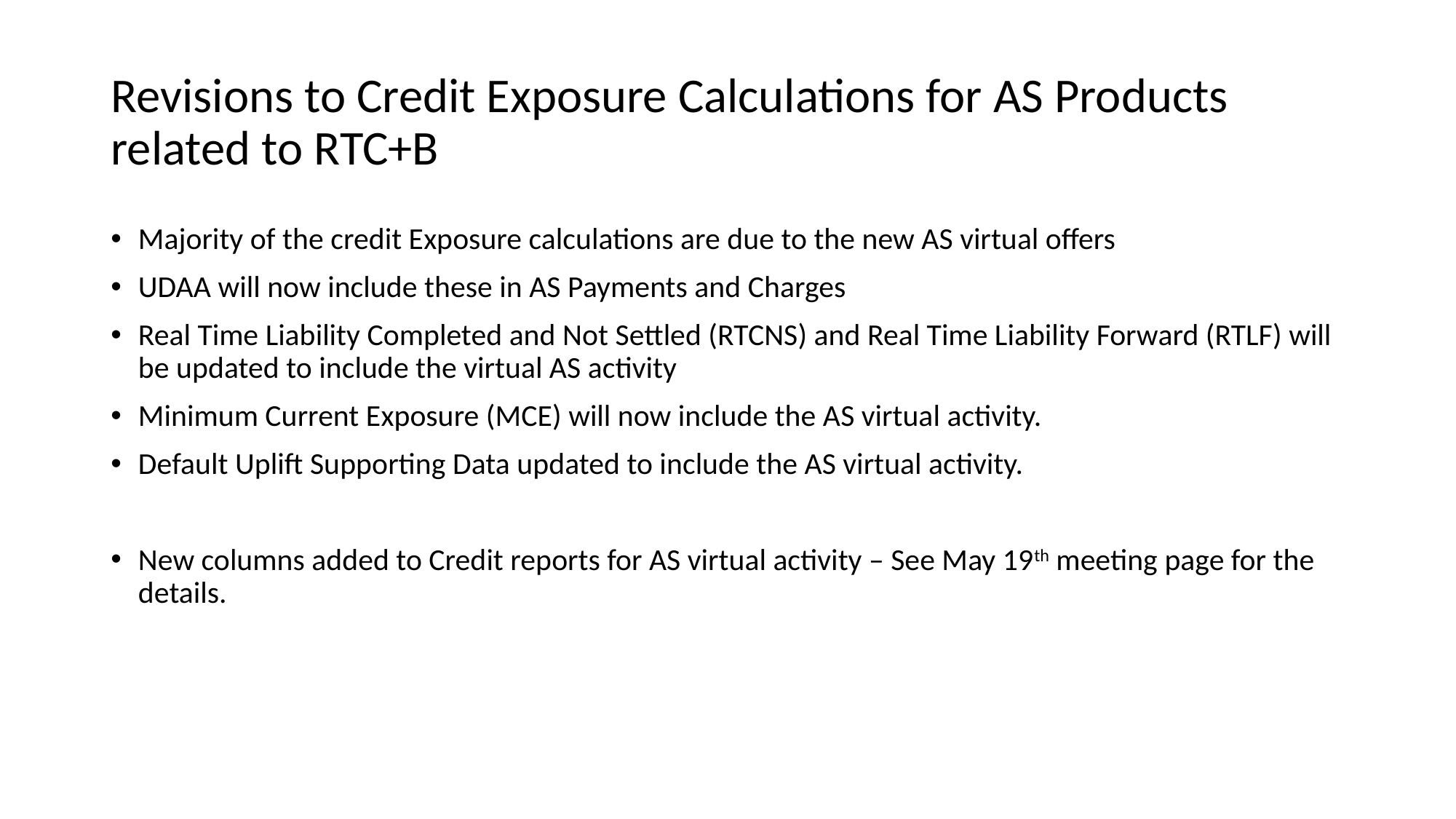

# Revisions to Credit Exposure Calculations for AS Products related to RTC+B
Majority of the credit Exposure calculations are due to the new AS virtual offers
UDAA will now include these in AS Payments and Charges
Real Time Liability Completed and Not Settled (RTCNS) and Real Time Liability Forward (RTLF) will be updated to include the virtual AS activity
Minimum Current Exposure (MCE) will now include the AS virtual activity.
Default Uplift Supporting Data updated to include the AS virtual activity.

New columns added to Credit reports for AS virtual activity – See May 19th meeting page for the details.